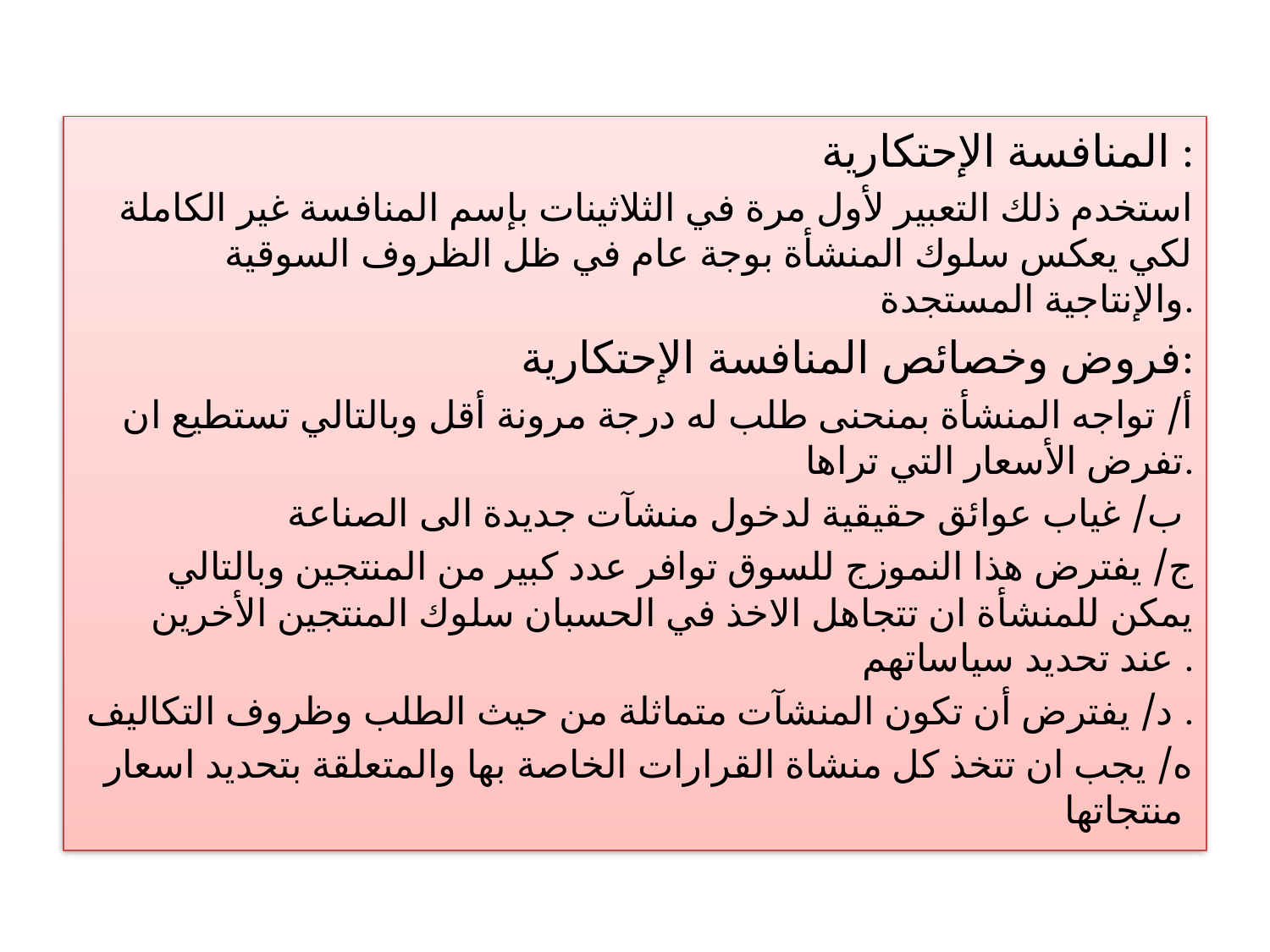

المنافسة الإحتكارية :
استخدم ذلك التعبير لأول مرة في الثلاثينات بإسم المنافسة غير الكاملة لكي يعكس سلوك المنشأة بوجة عام في ظل الظروف السوقية والإنتاجية المستجدة.
فروض وخصائص المنافسة الإحتكارية:
أ/ تواجه المنشأة بمنحنى طلب له درجة مرونة أقل وبالتالي تستطيع ان تفرض الأسعار التي تراها.
ب/ غياب عوائق حقيقية لدخول منشآت جديدة الى الصناعة
ج/ يفترض هذا النموزج للسوق توافر عدد كبير من المنتجين وبالتالي يمكن للمنشأة ان تتجاهل الاخذ في الحسبان سلوك المنتجين الأخرين عند تحديد سياساتهم .
د/ يفترض أن تكون المنشآت متماثلة من حيث الطلب وظروف التكاليف .
ه/ يجب ان تتخذ كل منشاة القرارات الخاصة بها والمتعلقة بتحديد اسعار منتجاتها